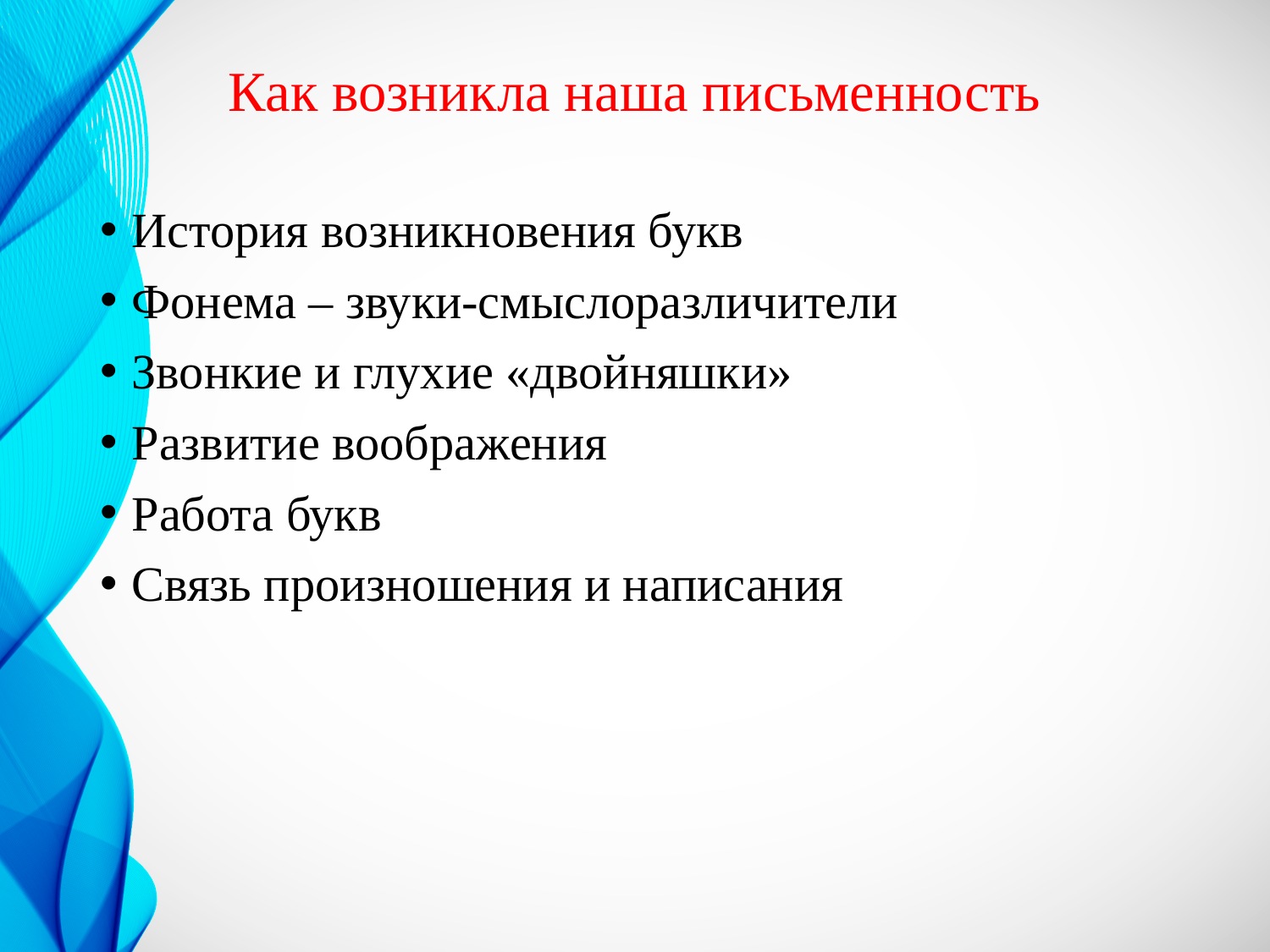

# Как возникла наша письменность
История возникновения букв
Фонема – звуки-смыслоразличители
Звонкие и глухие «двойняшки»
Развитие воображения
Работа букв
Связь произношения и написания